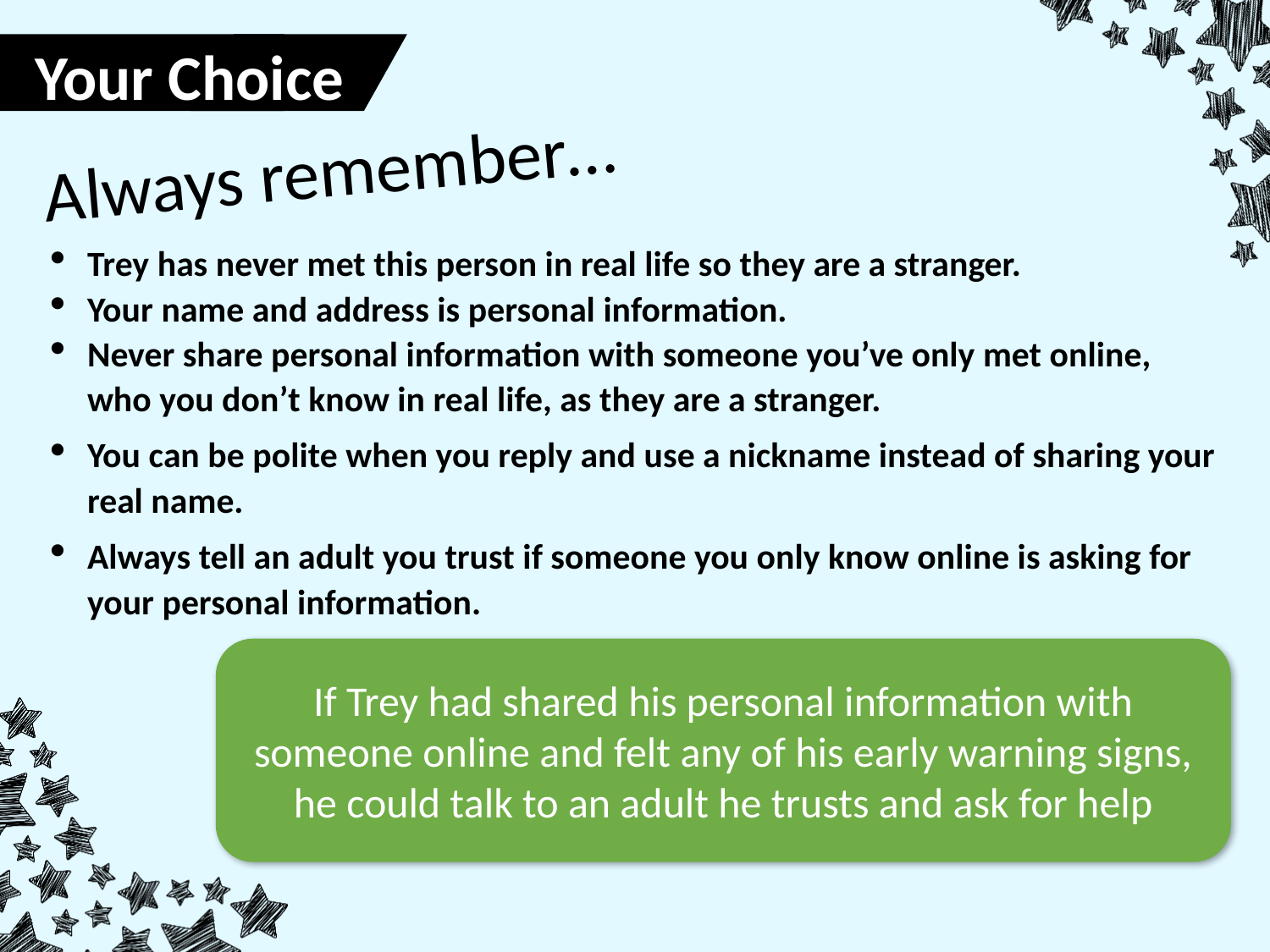

Your Choice

Always remember…
Trey has never met this person in real life so they are a stranger.
Your name and address is personal information.
Never share personal information with someone you’ve only met online, who you don’t know in real life, as they are a stranger.
You can be polite when you reply and use a nickname instead of sharing your real name.
Always tell an adult you trust if someone you only know online is asking for your personal information.
If Trey had shared his personal information with someone online and felt any of his early warning signs, he could talk to an adult he trusts and ask for help